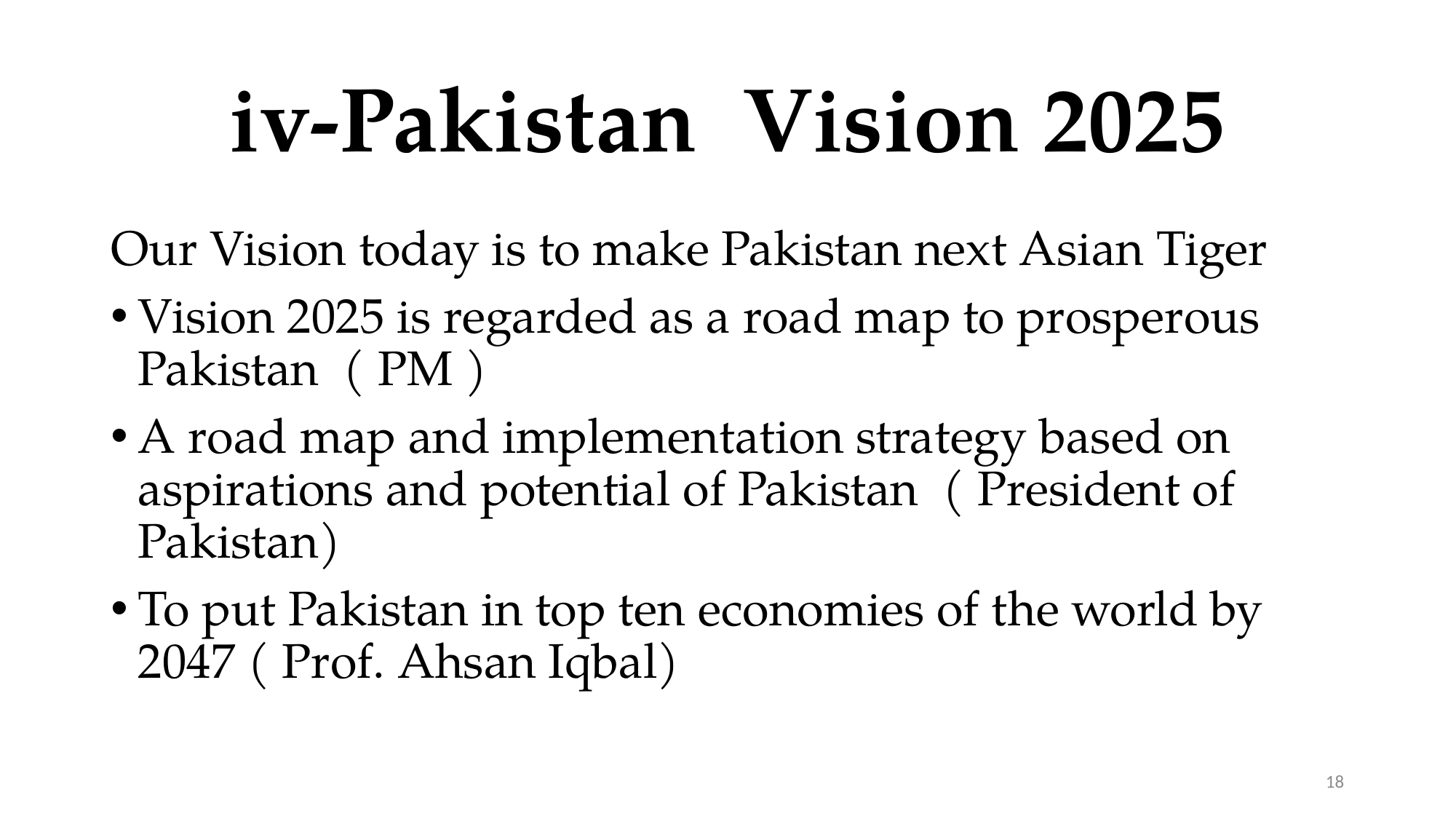

# iv-Pakistan  Vision 2025
Our Vision today is to make Pakistan next Asian Tiger
Vision 2025 is regarded as a road map to prosperous Pakistan  ( PM )
A road map and implementation strategy based on aspirations and potential of Pakistan  ( President of Pakistan)
To put Pakistan in top ten economies of the world by 2047 ( Prof. Ahsan Iqbal)

18